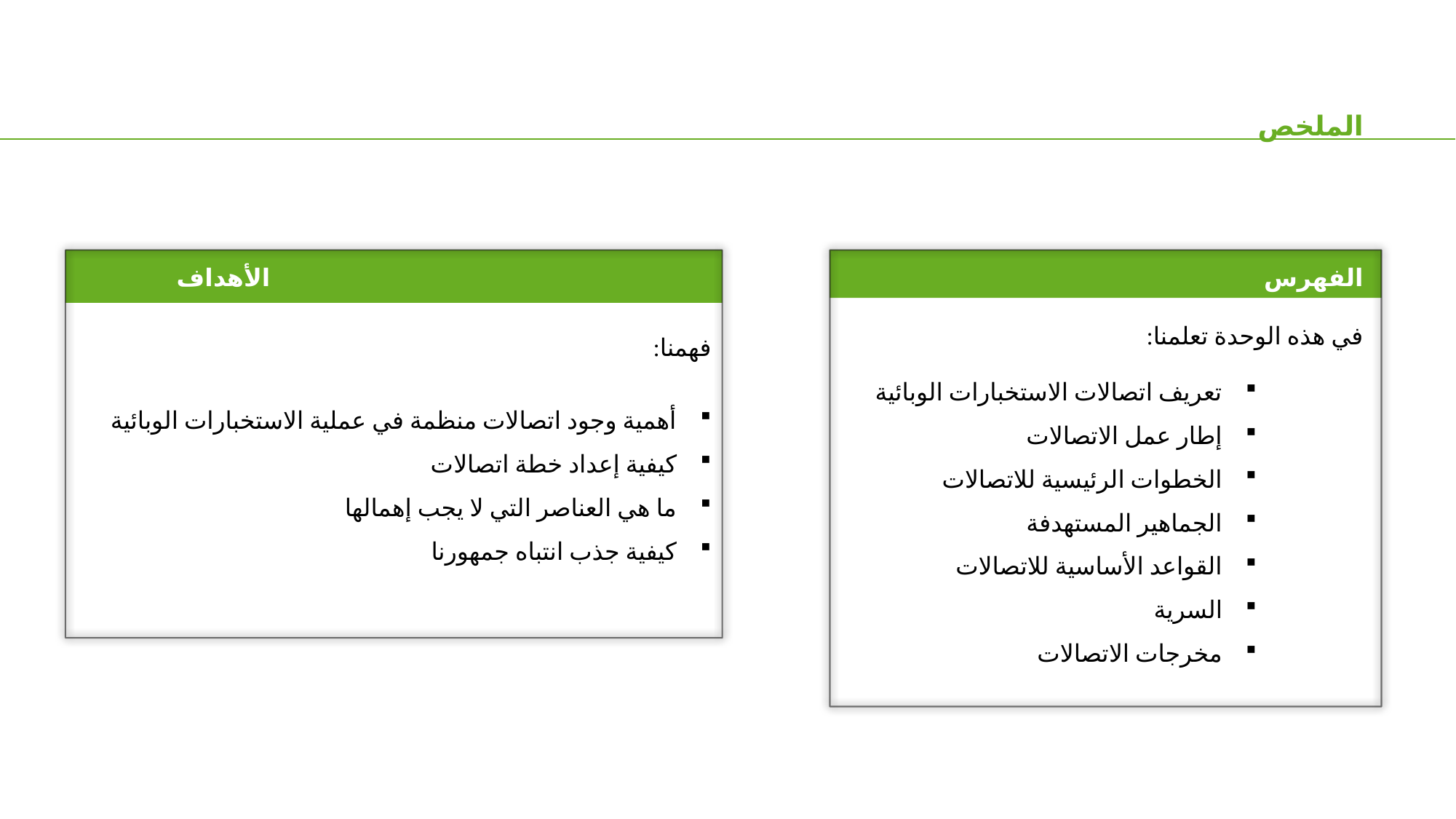

الملخص

الأهداف

فهمنا:

أهمية وجود اتصالات منظمة في عملية الاستخبارات الوبائية
كيفية إعداد خطة اتصالات
ما هي العناصر التي لا يجب إهمالها
كيفية جذب انتباه جمهورنا

الفهرس

في هذه الوحدة تعلمنا:

تعريف اتصالات الاستخبارات الوبائية
إطار عمل الاتصالات
الخطوات الرئيسية للاتصالات
الجماهير المستهدفة
القواعد الأساسية للاتصالات
السرية
مخرجات الاتصالات